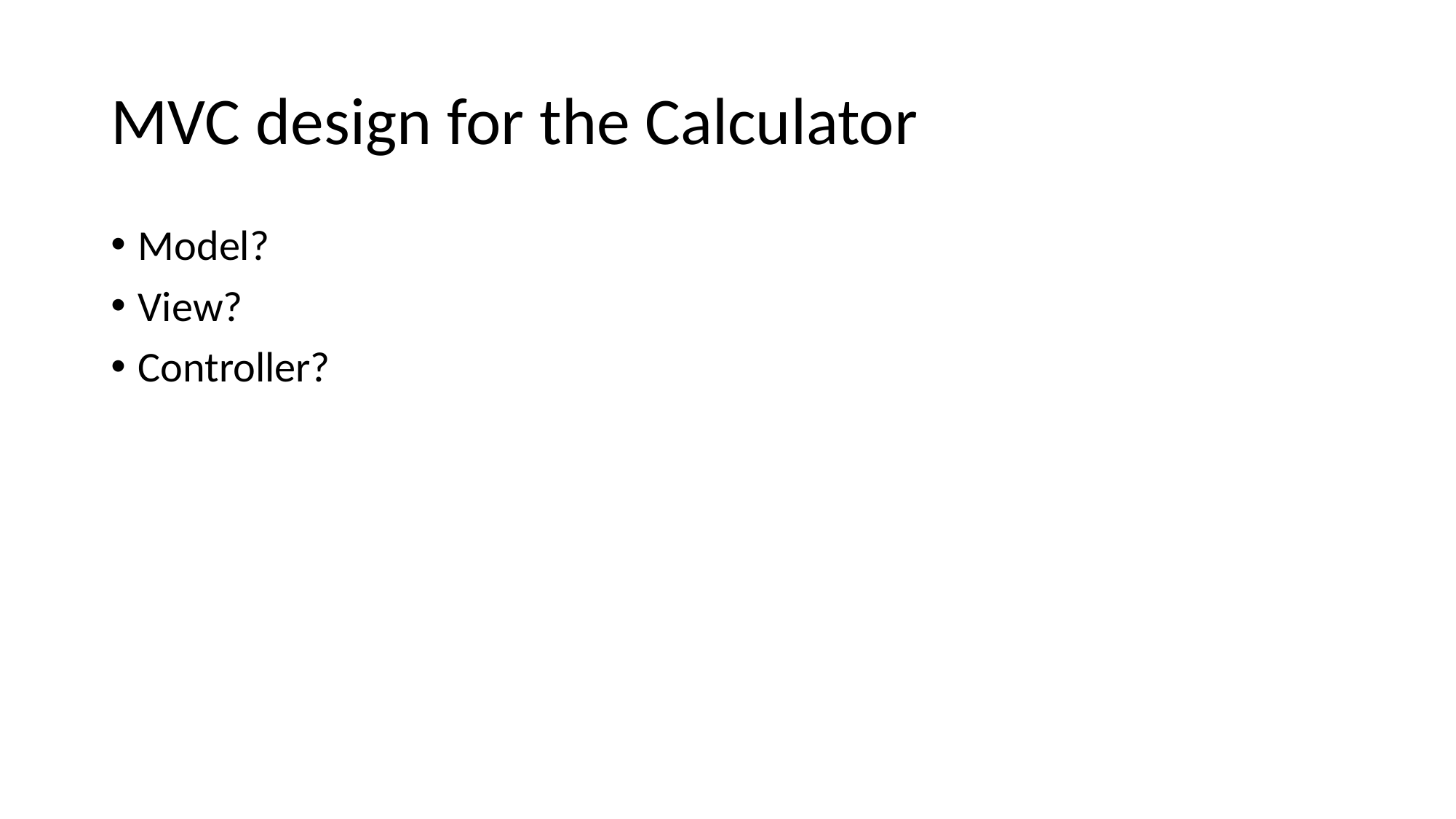

# MVC design for the Calculator
Model?
View?
Controller?